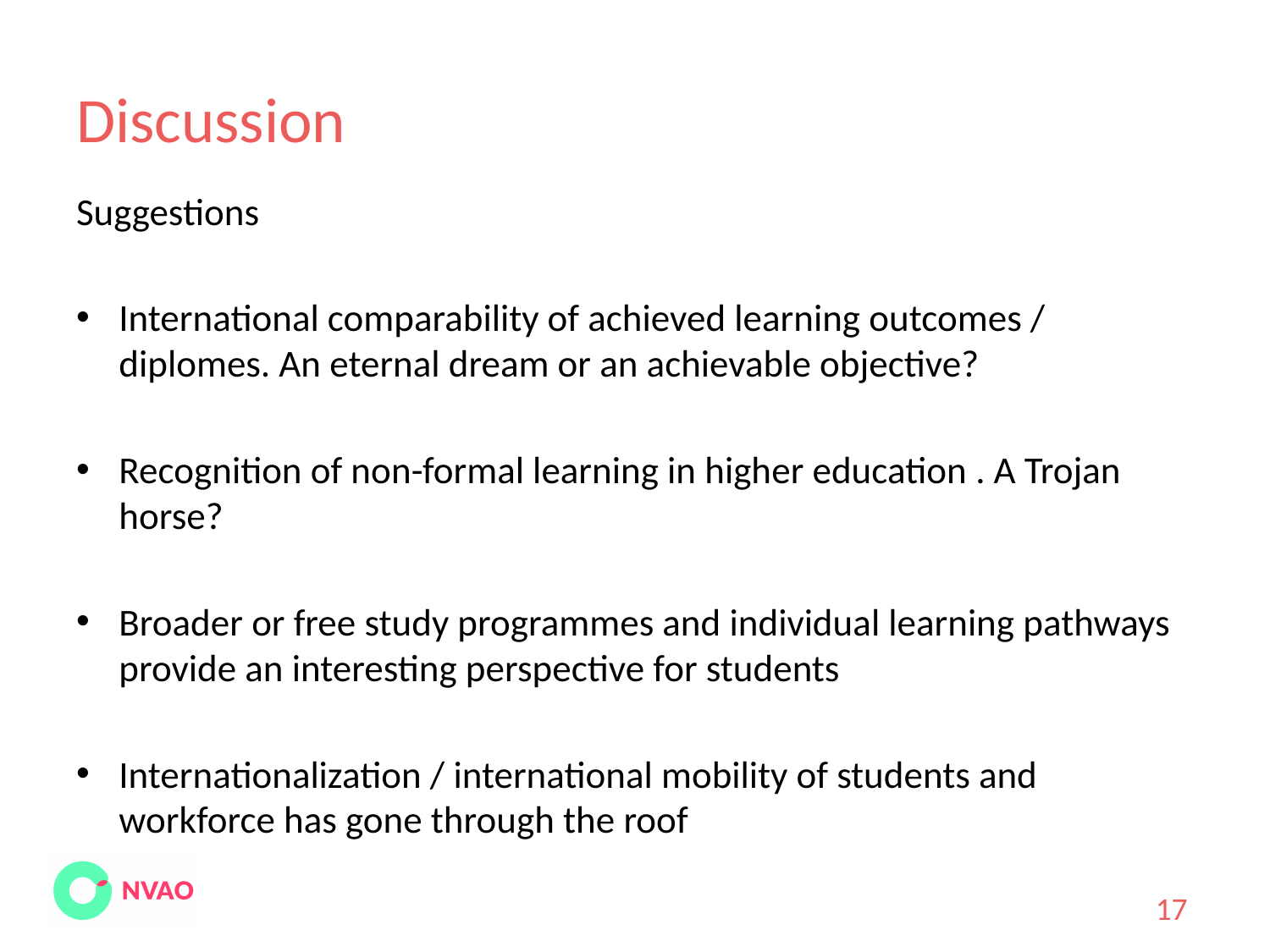

# Discussion
Suggestions

International comparability of achieved learning outcomes / diplomes. An eternal dream or an achievable objective?

Recognition of non-formal learning in higher education . A Trojan horse?

Broader or free study programmes and individual learning pathways provide an interesting perspective for students

Internationalization / international mobility of students and workforce has gone through the roof

17